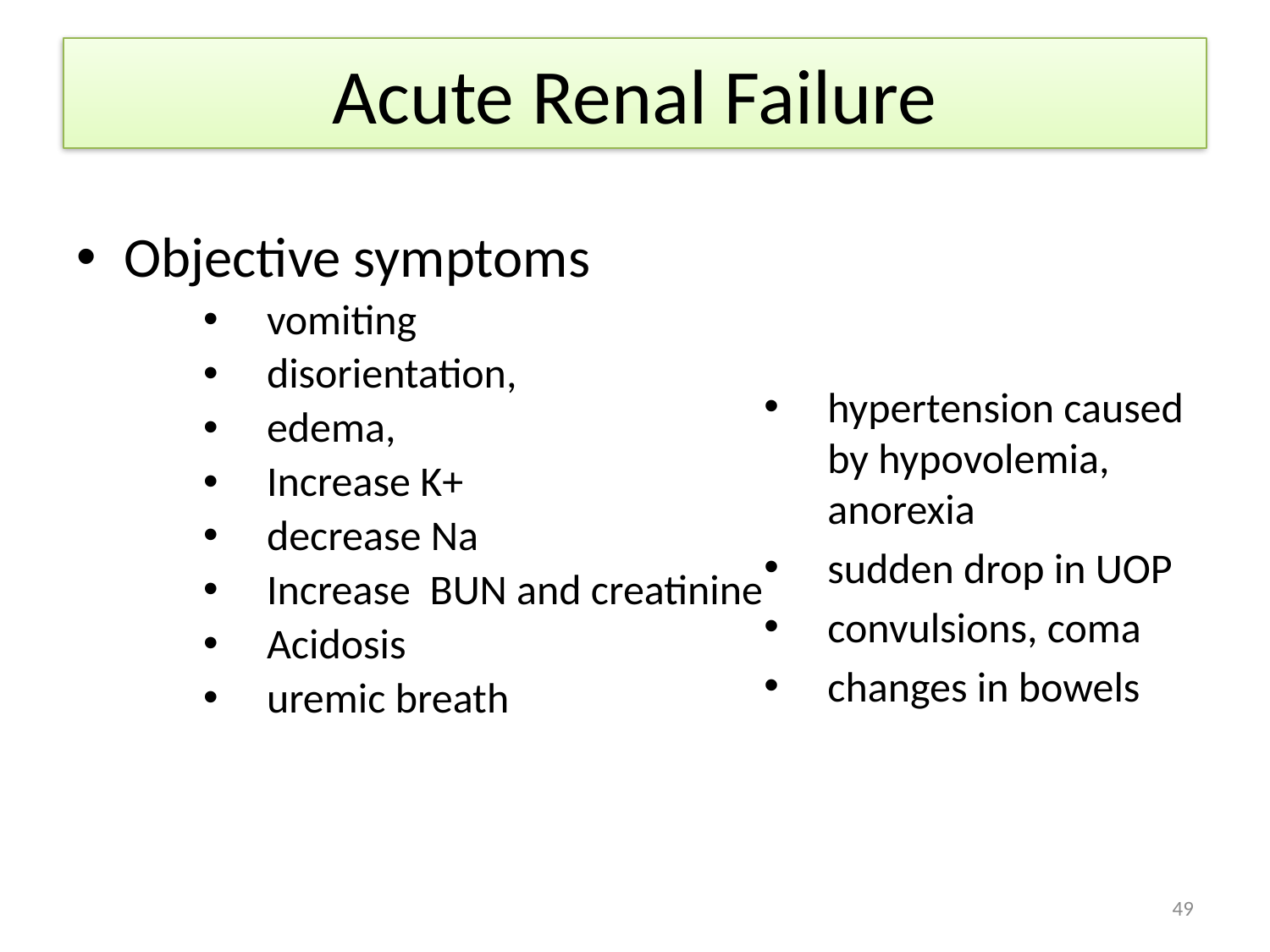

# Acute Renal Failure
Objective symptoms
vomiting
disorientation,
edema,
Increase K+
decrease Na
Increase  BUN and creatinine
Acidosis
uremic breath

hypertension caused by hypovolemia, anorexia
sudden drop in UOP
convulsions, coma
changes in bowels

49